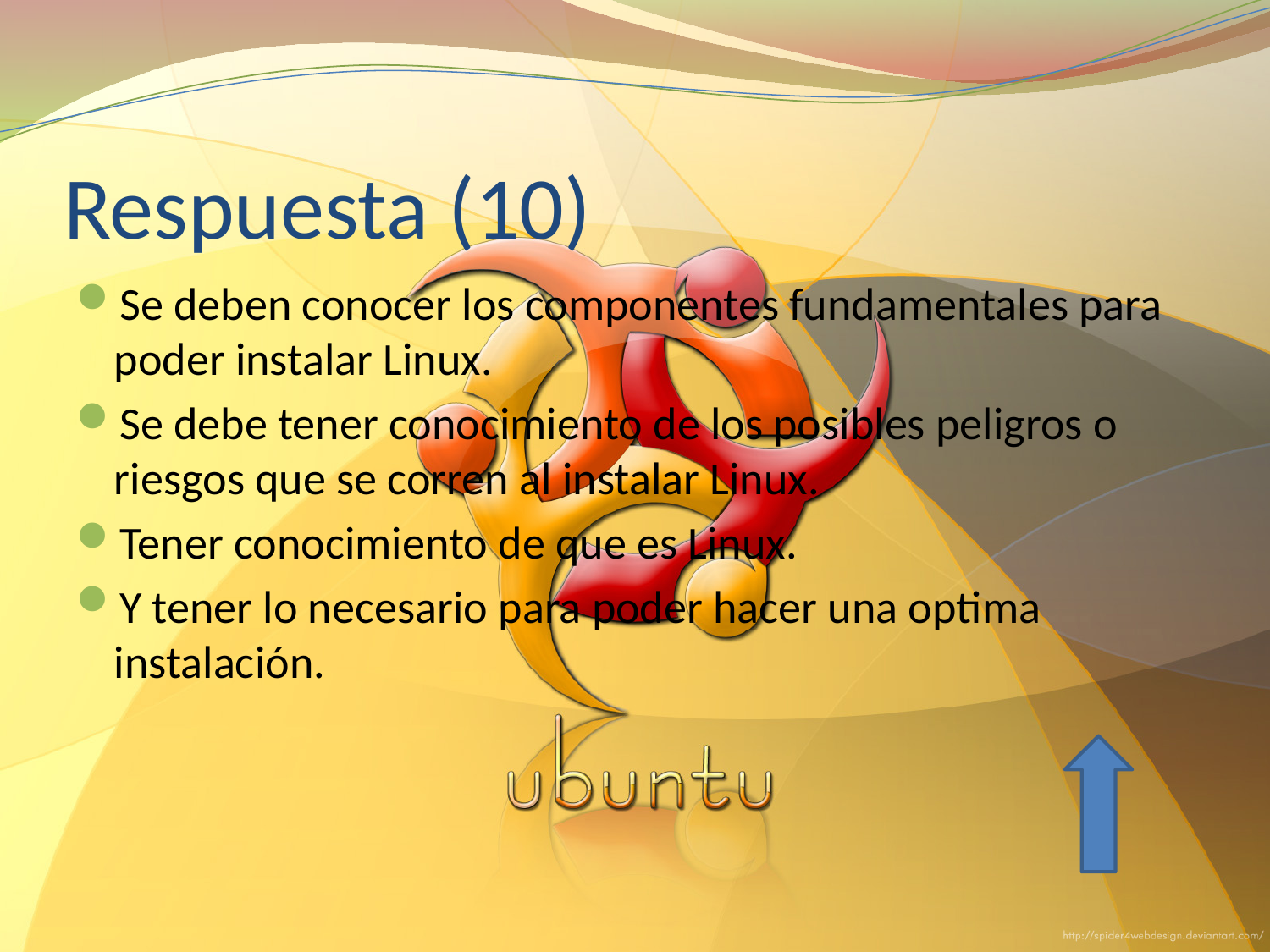

# Respuesta (10)
Se deben conocer los componentes fundamentales para poder instalar Linux.
Se debe tener conocimiento de los posibles peligros o riesgos que se corren al instalar Linux.
Tener conocimiento de que es Linux.
Y tener lo necesario para poder hacer una optima instalación.